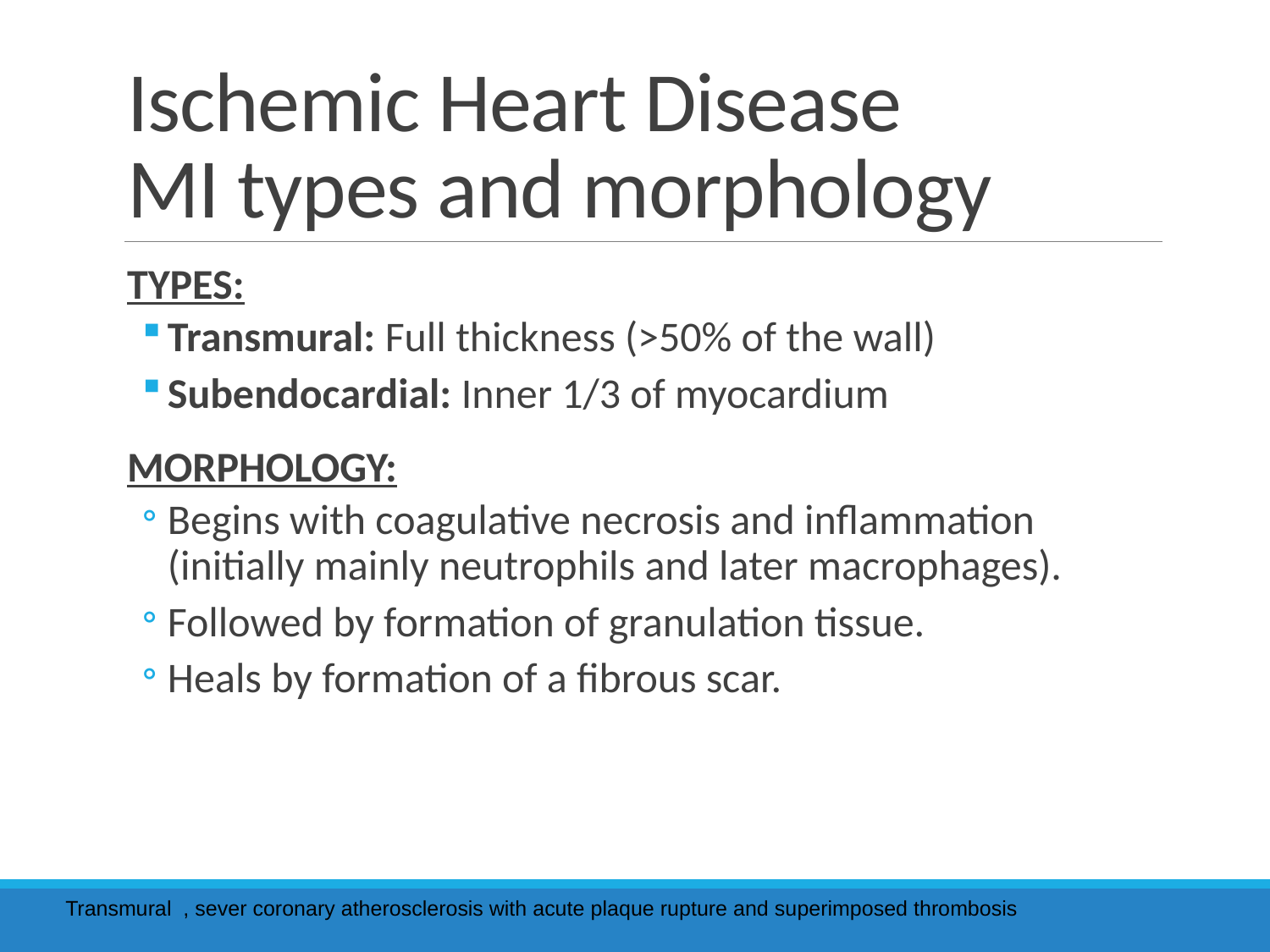

# Ischemic Heart Disease MI types and morphology
TYPES:
Transmural: Full thickness (>50% of the wall)
Subendocardial: Inner 1/3 of myocardium
MORPHOLOGY:
Begins with coagulative necrosis and inflammation (initially mainly neutrophils and later macrophages).
Followed by formation of granulation tissue.
Heals by formation of a fibrous scar.

Transmural  , sever coronary atherosclerosis with acute plaque rupture and superimposed thrombosis